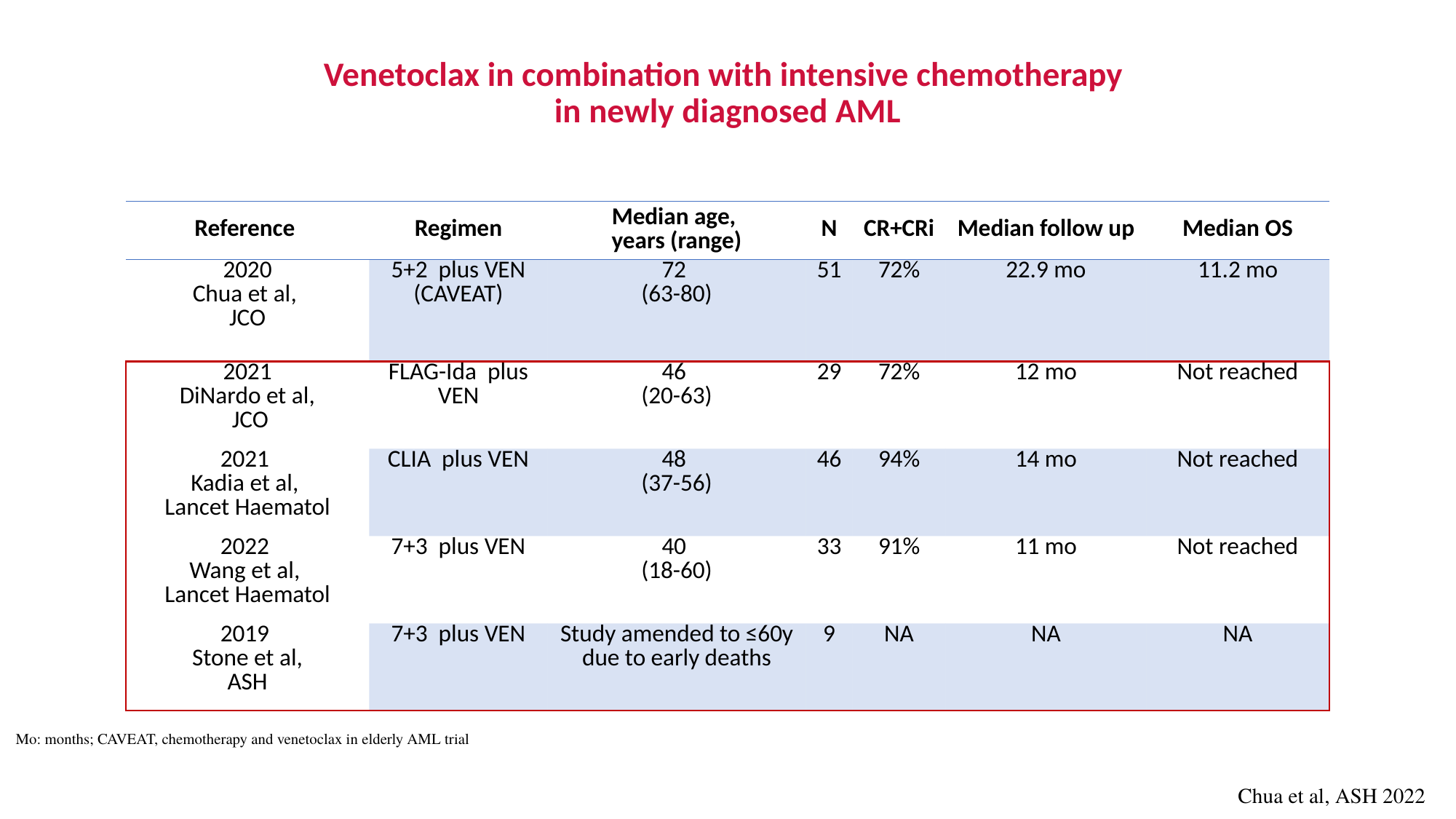

# Venetoclax in combination with intensive chemotherapy in newly diagnosed AML
| Reference | Regimen | Median age, years (range) | N | CR+CRi | Median follow up | Median OS |
| --- | --- | --- | --- | --- | --- | --- |
| 2020 Chua et al, JCO | 5+2 plus VEN (CAVEAT) | 72 (63-80) | 51 | 72% | 22.9 mo | 11.2 mo |
| 2021 DiNardo et al, JCO | FLAG-Ida plus VEN | 46 (20-63) | 29 | 72% | 12 mo | Not reached |
| 2021 Kadia et al, Lancet Haematol | CLIA plus VEN | 48 (37-56) | 46 | 94% | 14 mo | Not reached |
| 2022 Wang et al, Lancet Haematol | 7+3 plus VEN | 40 (18-60) | 33 | 91% | 11 mo | Not reached |
| 2019 Stone et al, ASH | 7+3 plus VEN | Study amended to ≤60y due to early deaths | 9 | NA | NA | NA |

Mo: months; CAVEAT, chemotherapy and venetoclax in elderly AML trial
Chua et al, ASH 2022